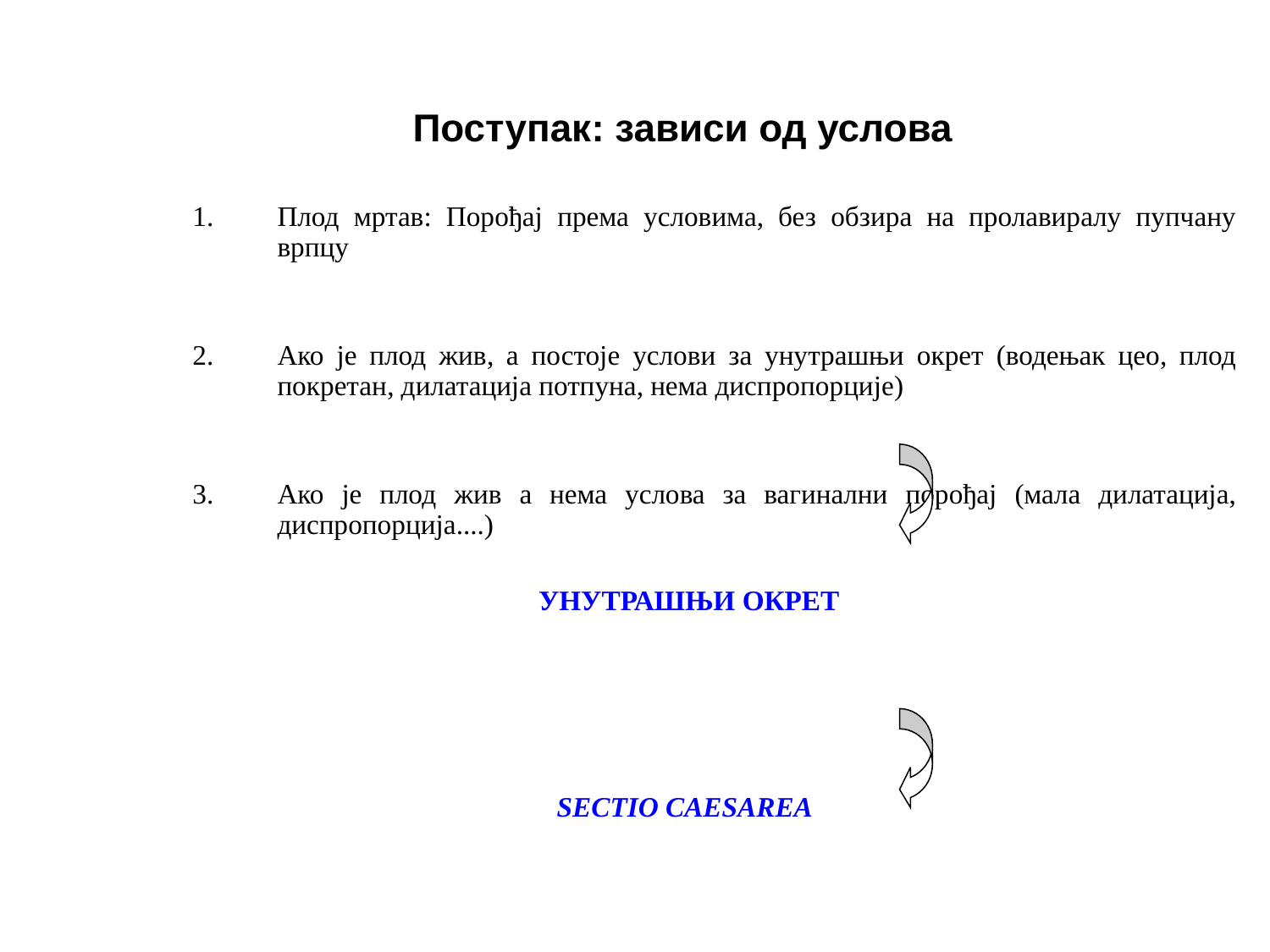

# Поступак: зависи од услова
Плод мртав: Порођај према условима, без обзира на пролавиралу пупчану врпцу

Ако је плод жив, а постоје услови за унутрашњи окрет (водењак цео, плод покретан, дилатација потпуна, нема диспропорције)

Ако је плод жив а нема услова за вагинални порођај (мала дилатација, диспропорција....)

УНУТРАШЊИ ОКРЕТ

SECTIO CAESAREA